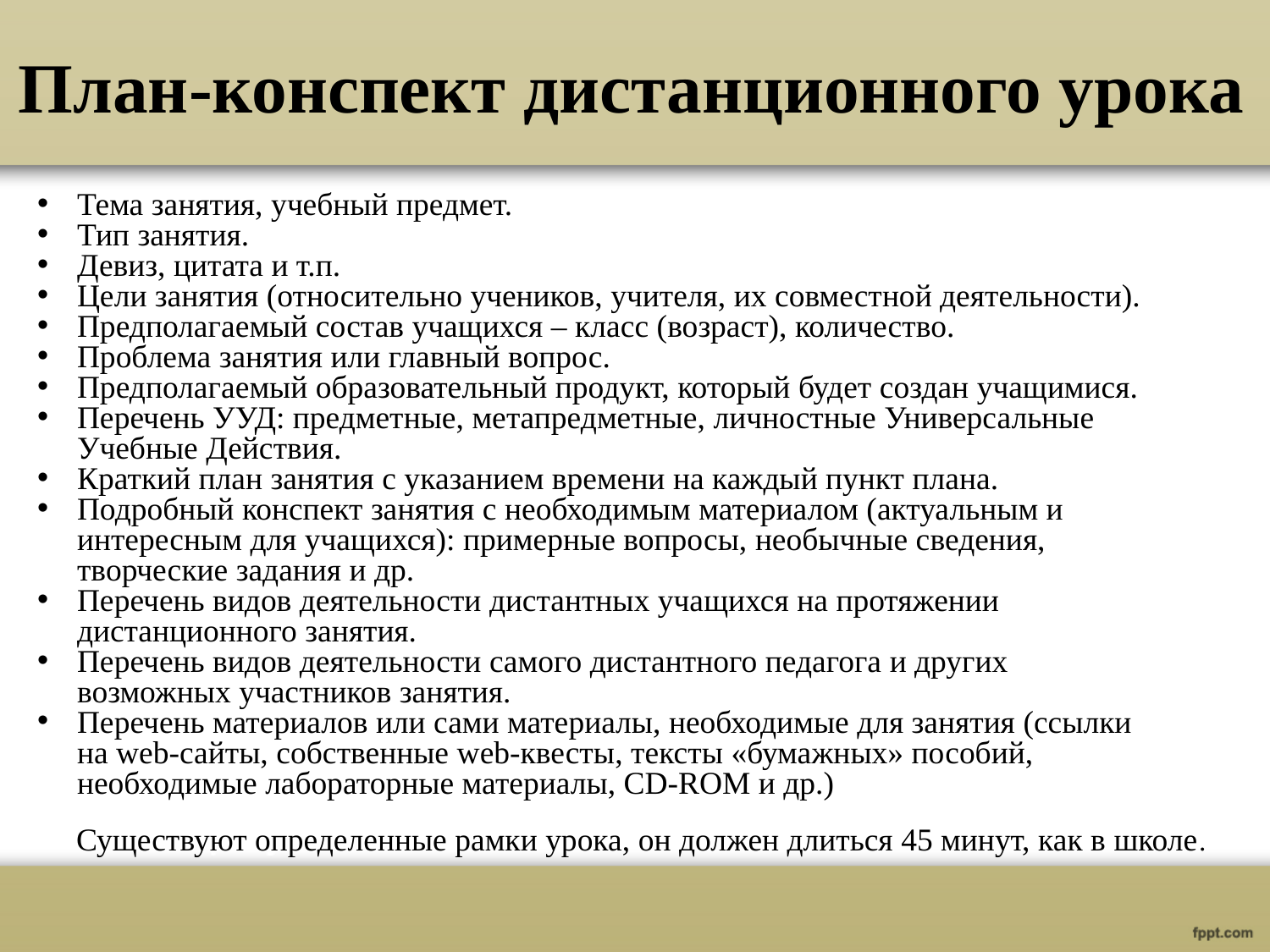

План-конспект дистанционного урока
Тема занятия, учебный предмет.
Тип занятия.
Девиз, цитата и т.п.
Цели занятия (относительно учеников, учителя, их совместной деятельности).
Предполагаемый состав учащихся – класс (возраст), количество.
Проблема занятия или главный вопрос.
Предполагаемый образовательный продукт, который будет создан учащимися.
Перечень УУД: предметные, метапредметные, личностные Универсальные Учебные Действия.
Краткий план занятия с указанием времени на каждый пункт плана.
Подробный конспект занятия с необходимым материалом (актуальным и интересным для учащихся): примерные вопросы, необычные сведения, творческие задания и др.
Перечень видов деятельности дистантных учащихся на протяжении дистанционного занятия.
Перечень видов деятельности самого дистантного педагога и других возможных участников занятия.
Перечень материалов или сами материалы, необходимые для занятия (ссылки на web-сайты, собственные web-квесты, тексты «бумажных» пособий, необходимые лабораторные материалы, CD-ROM и др.)
Существуют определенные рамки урока, он должен длиться 45 минут, как в школе.